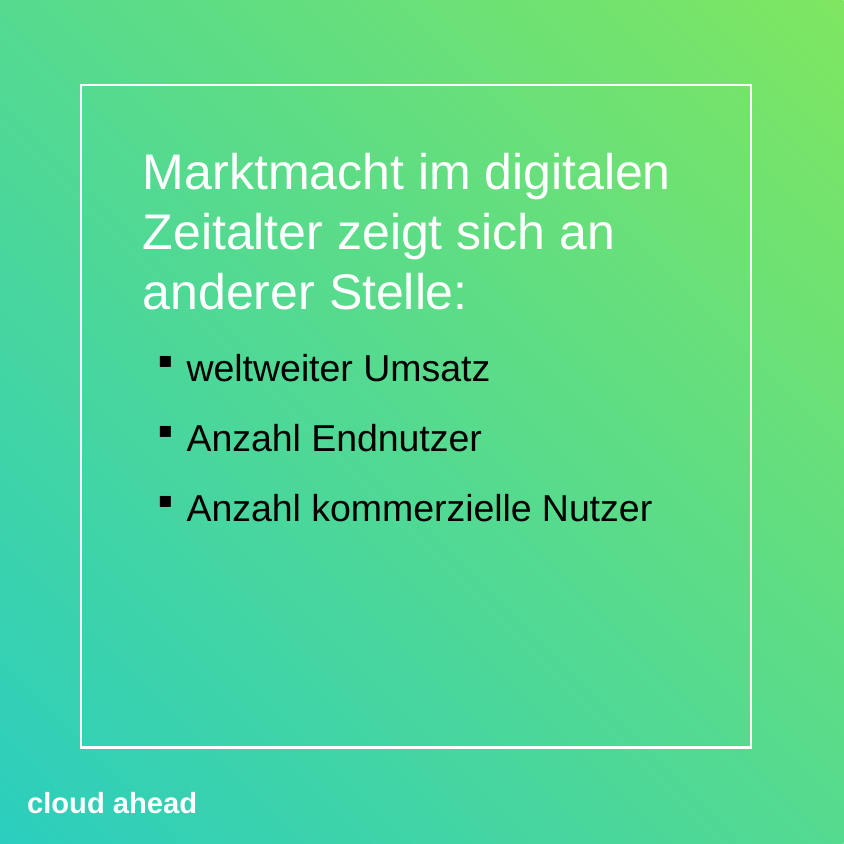

Marktmacht im digitalen Zeitalter zeigt sich an anderer Stelle:
weltweiter Umsatz
Anzahl Endnutzer
Anzahl kommerzielle Nutzer